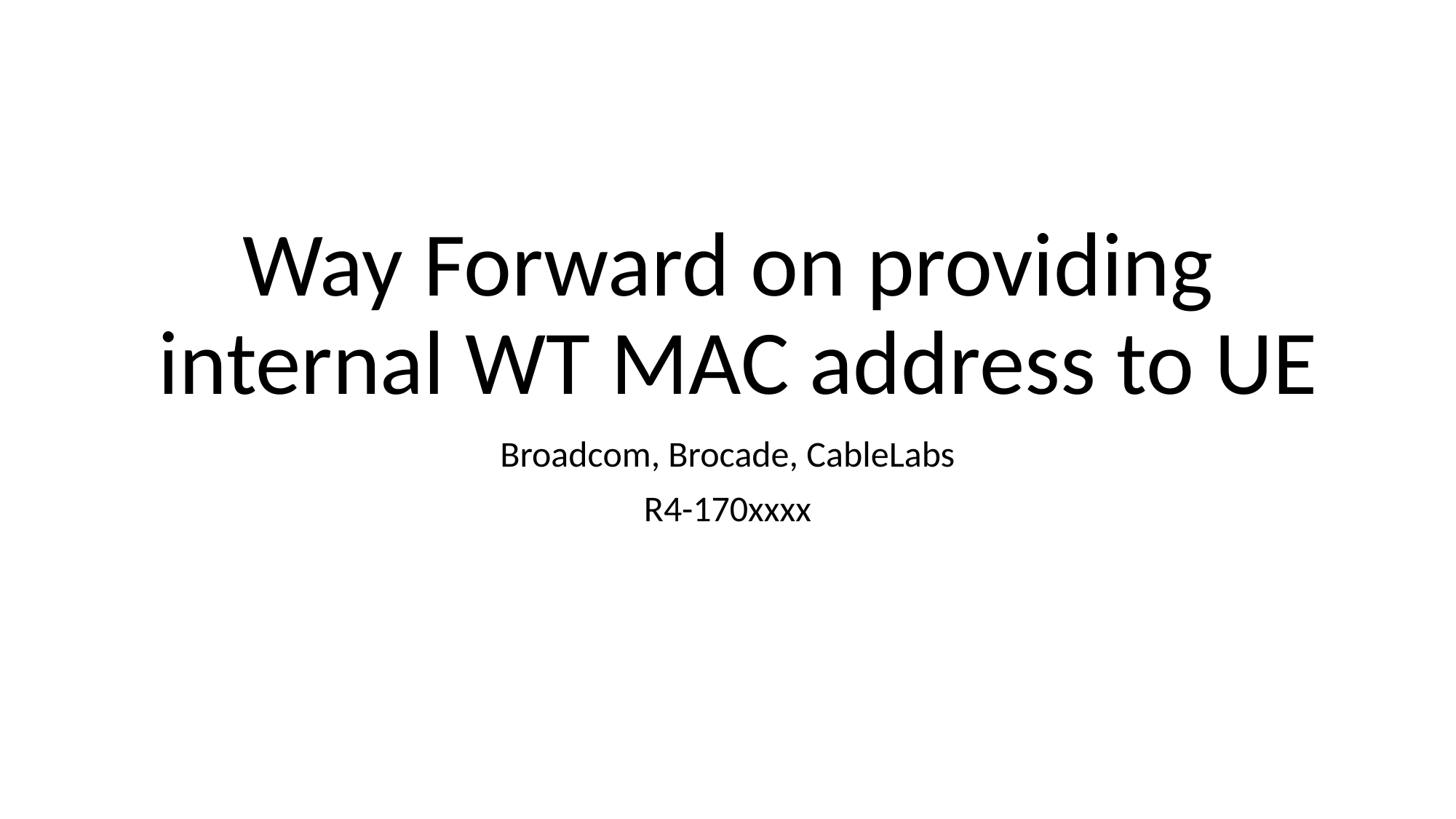

# Way Forward on providing internal WT MAC address to UE
Broadcom, Brocade, CableLabs
R4-170xxxx